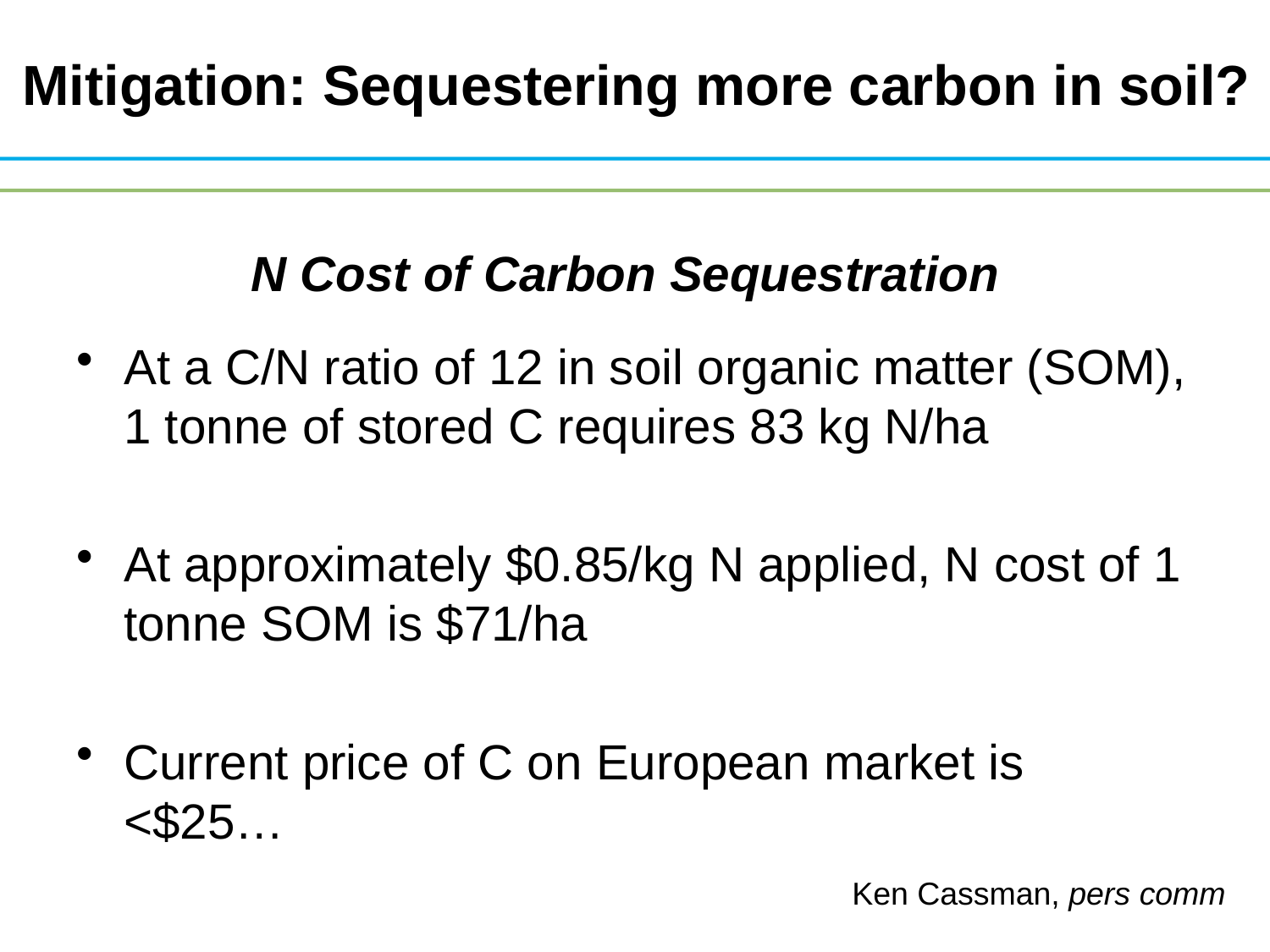

# Mitigation: Sequestering more carbon in soil?

N Cost of Carbon Sequestration
At a C/N ratio of 12 in soil organic matter (SOM), 1 tonne of stored C requires 83 kg N/ha

At approximately $0.85/kg N applied, N cost of 1 tonne SOM is $71/ha

Current price of C on European market is <$25…
Ken Cassman, pers comm